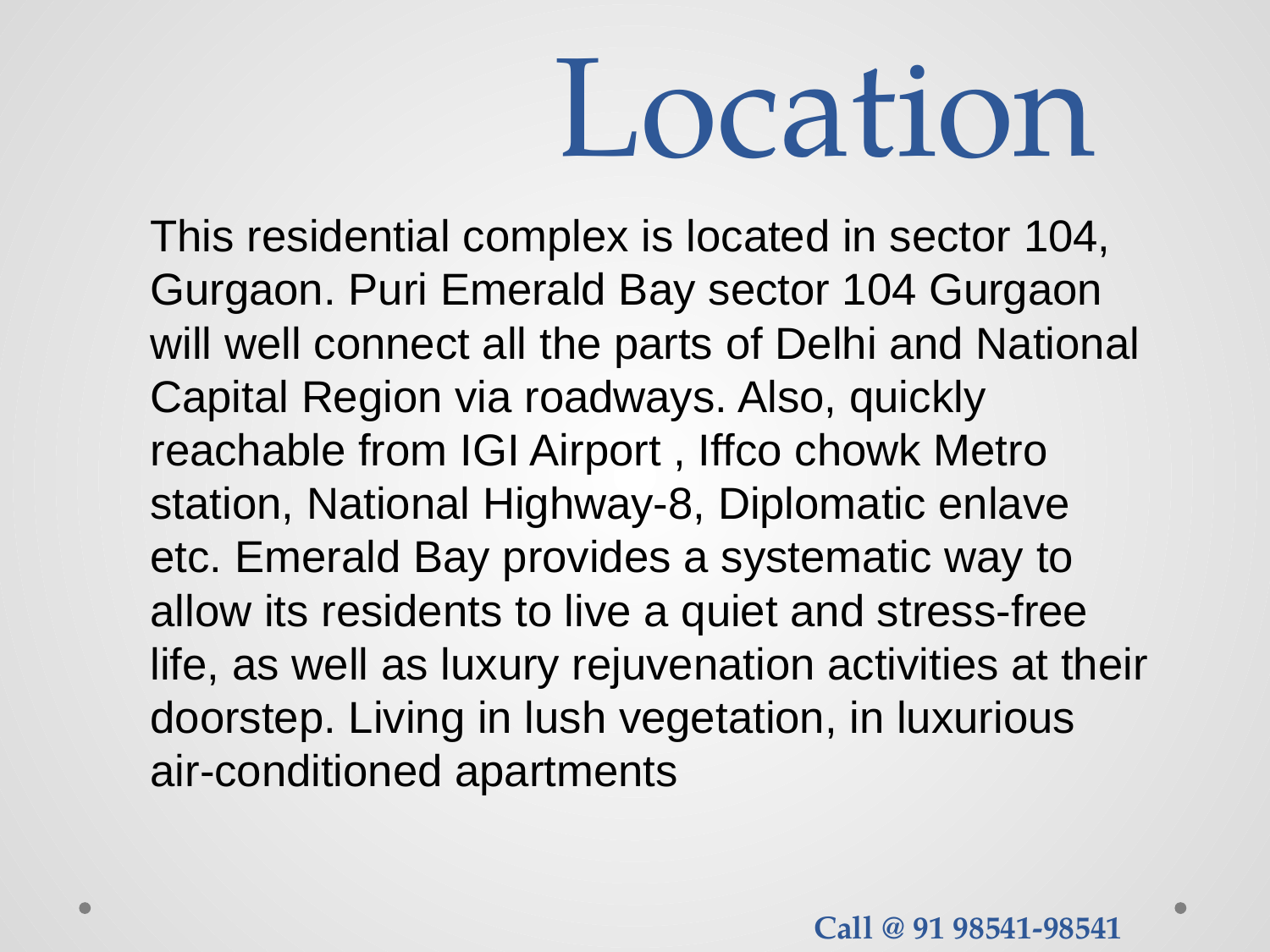

# Location
This residential complex is located in sector 104, Gurgaon. Puri Emerald Bay sector 104 Gurgaon will well connect all the parts of Delhi and National Capital Region via roadways. Also, quickly reachable from IGI Airport , Iffco chowk Metro station, National Highway-8, Diplomatic enlave etc. Emerald Bay provides a systematic way to allow its residents to live a quiet and stress-free life, as well as luxury rejuvenation activities at their doorstep. Living in lush vegetation, in luxurious air-conditioned apartments
Call @ 91 98541-98541